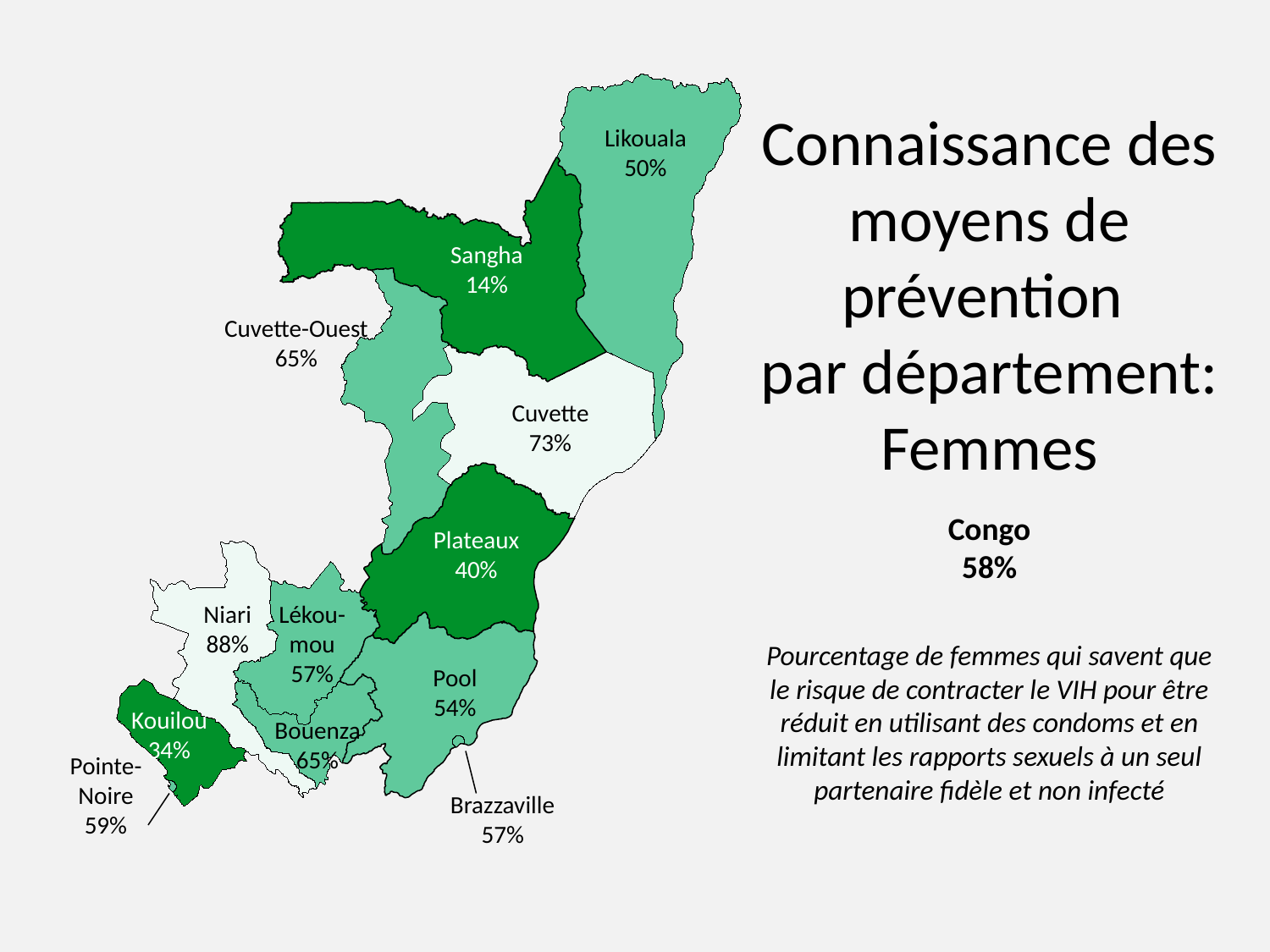

Likouala
50%
Sangha
14%
Cuvette-Ouest
65%
Cuvette
73%
Plateaux
40%
Niari
88%
Lékou-mou
57%
Pool
54%
Kouilou
34%
Bouenza
65%
Pointe-Noire
59%
Brazzaville
57%
# Connaissance des moyens de prévention par département: Femmes
Congo
58%
Pourcentage de femmes qui savent que le risque de contracter le VIH pour être réduit en utilisant des condoms et en limitant les rapports sexuels à un seul partenaire fidèle et non infecté